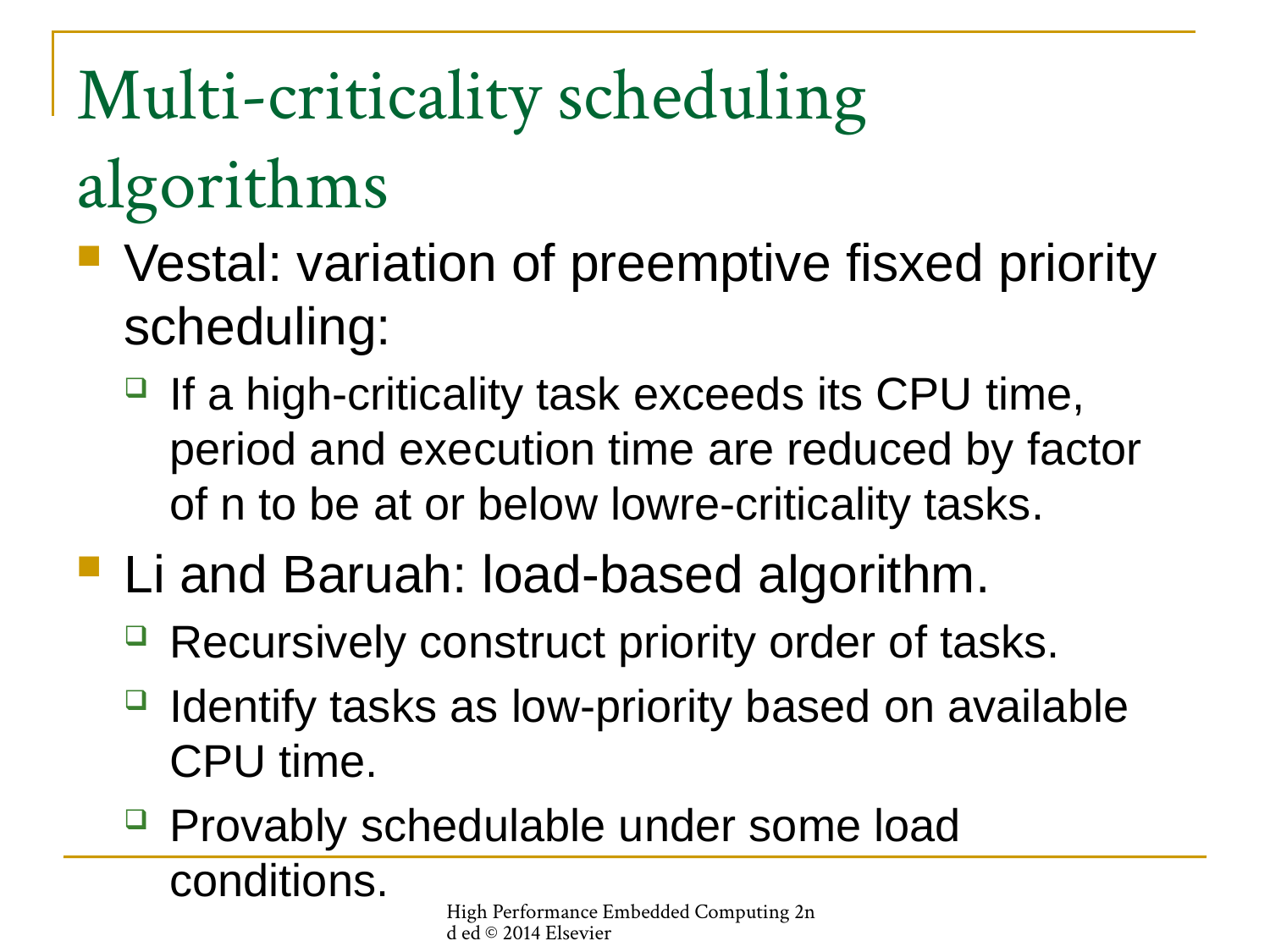

# Multi-criticality scheduling algorithms
Vestal: variation of preemptive fisxed priority scheduling:
If a high-criticality task exceeds its CPU time, period and execution time are reduced by factor of n to be at or below lowre-criticality tasks.
Li and Baruah: load-based algorithm.
Recursively construct priority order of tasks.
Identify tasks as low-priority based on available CPU time.
Provably schedulable under some load conditions.
High Performance Embedded Computing 2nd ed © 2014 Elsevier